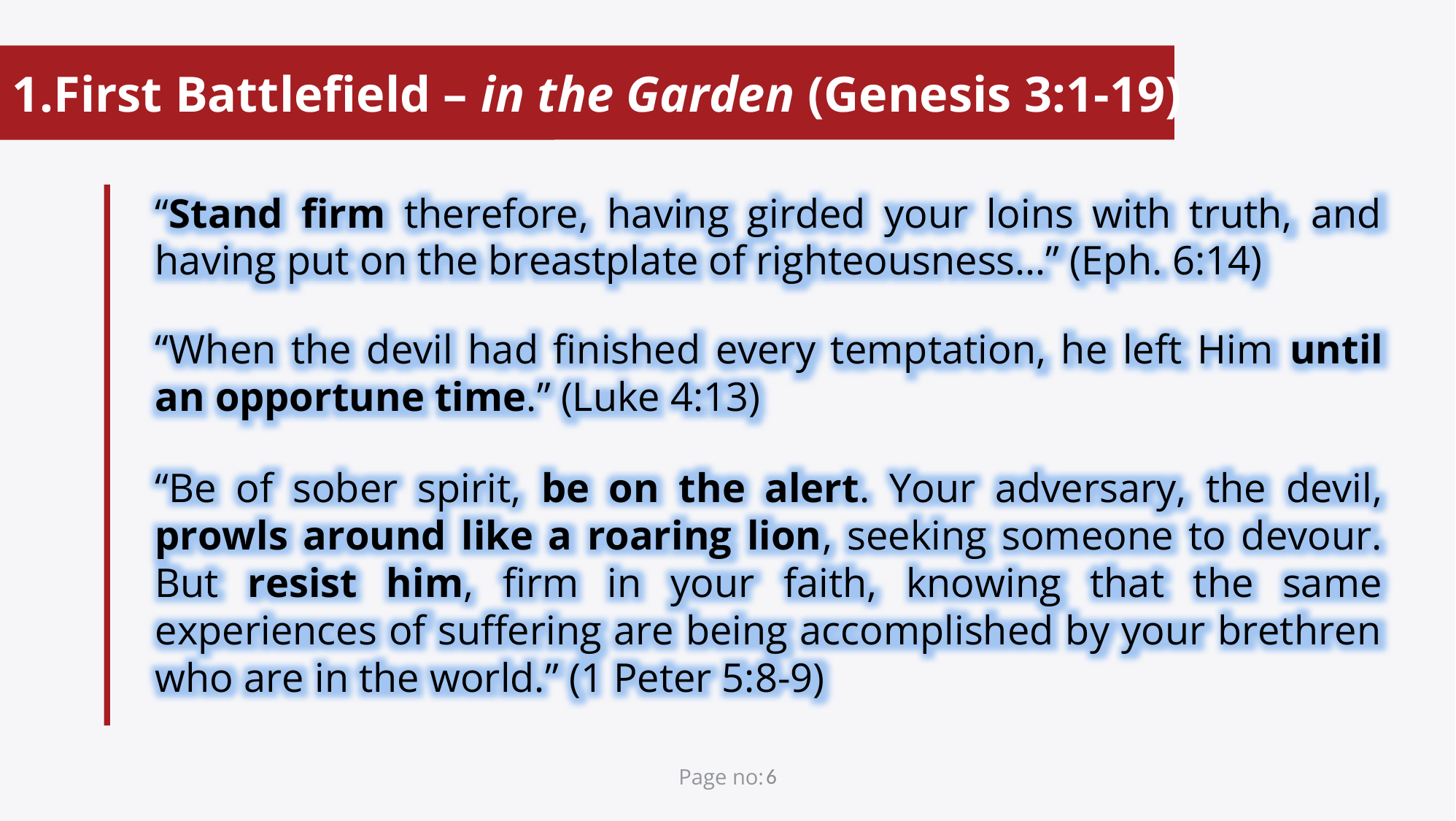

First Battlefield – in the Garden (Genesis 3:1-19)
“Stand firm therefore, having girded your loins with truth, and having put on the breastplate of righteousness…” (Eph. 6:14)
“When the devil had finished every temptation, he left Him until an opportune time.” (Luke 4:13)
“Be of sober spirit, be on the alert. Your adversary, the devil, prowls around like a roaring lion, seeking someone to devour. But resist him, firm in your faith, knowing that the same experiences of suffering are being accomplished by your brethren who are in the world.” (1 Peter 5:8-9)